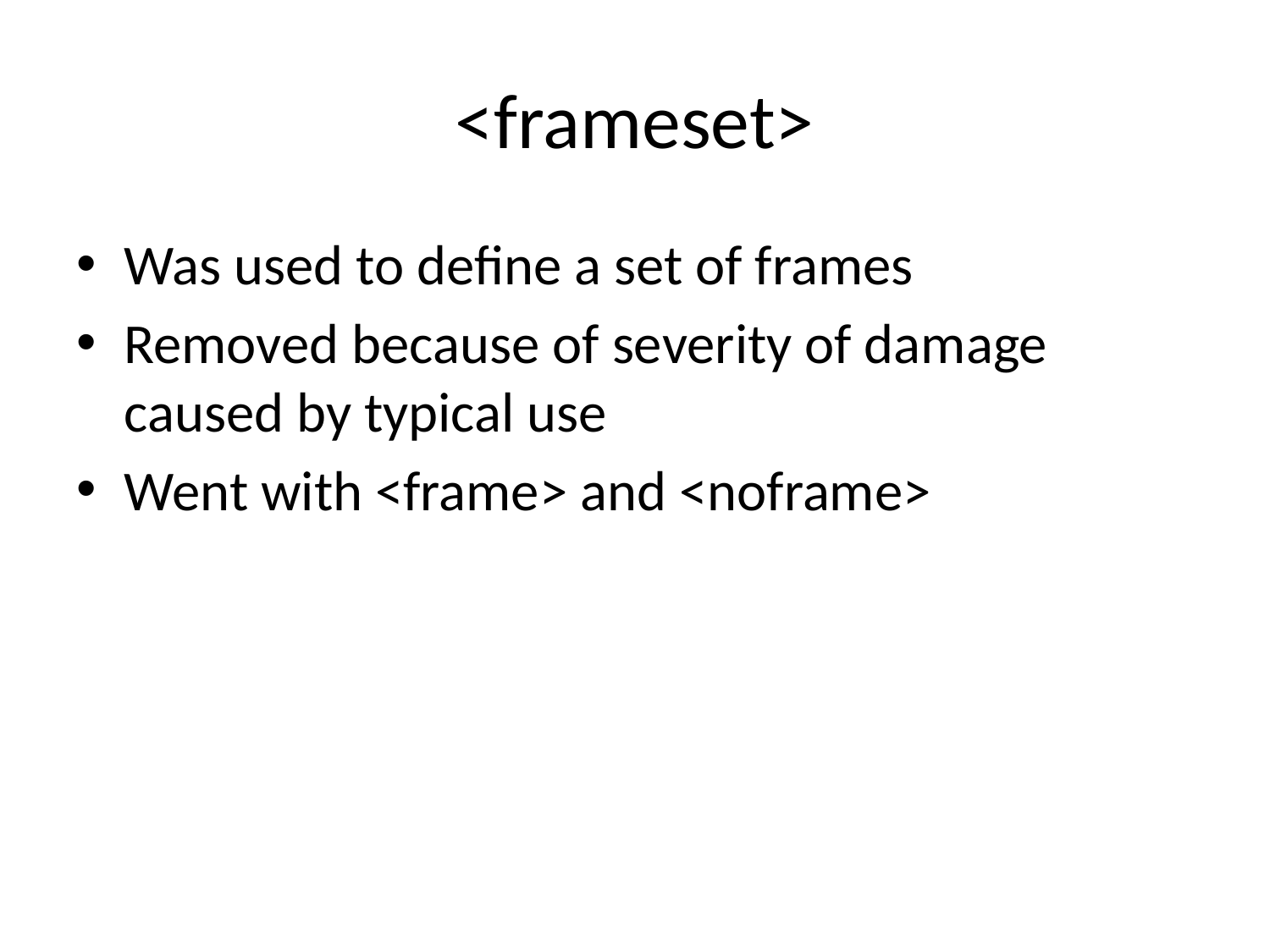

# <frameset>
Was used to define a set of frames
Removed because of severity of damage caused by typical use
Went with <frame> and <noframe>